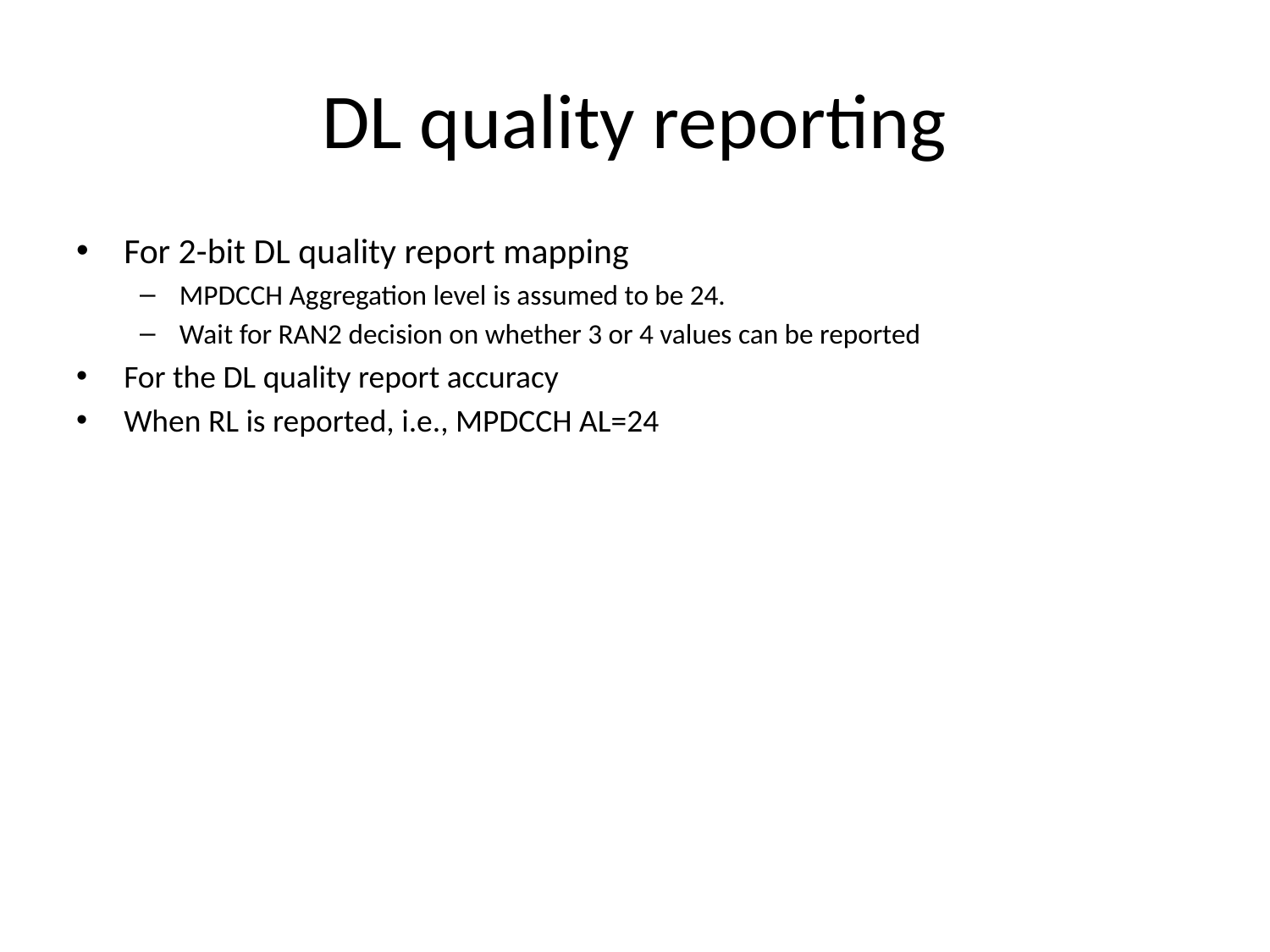

# DL quality reporting
For 2-bit DL quality report mapping
MPDCCH Aggregation level is assumed to be 24.
Wait for RAN2 decision on whether 3 or 4 values can be reported
For the DL quality report accuracy
When RL is reported, i.e., MPDCCH AL=24